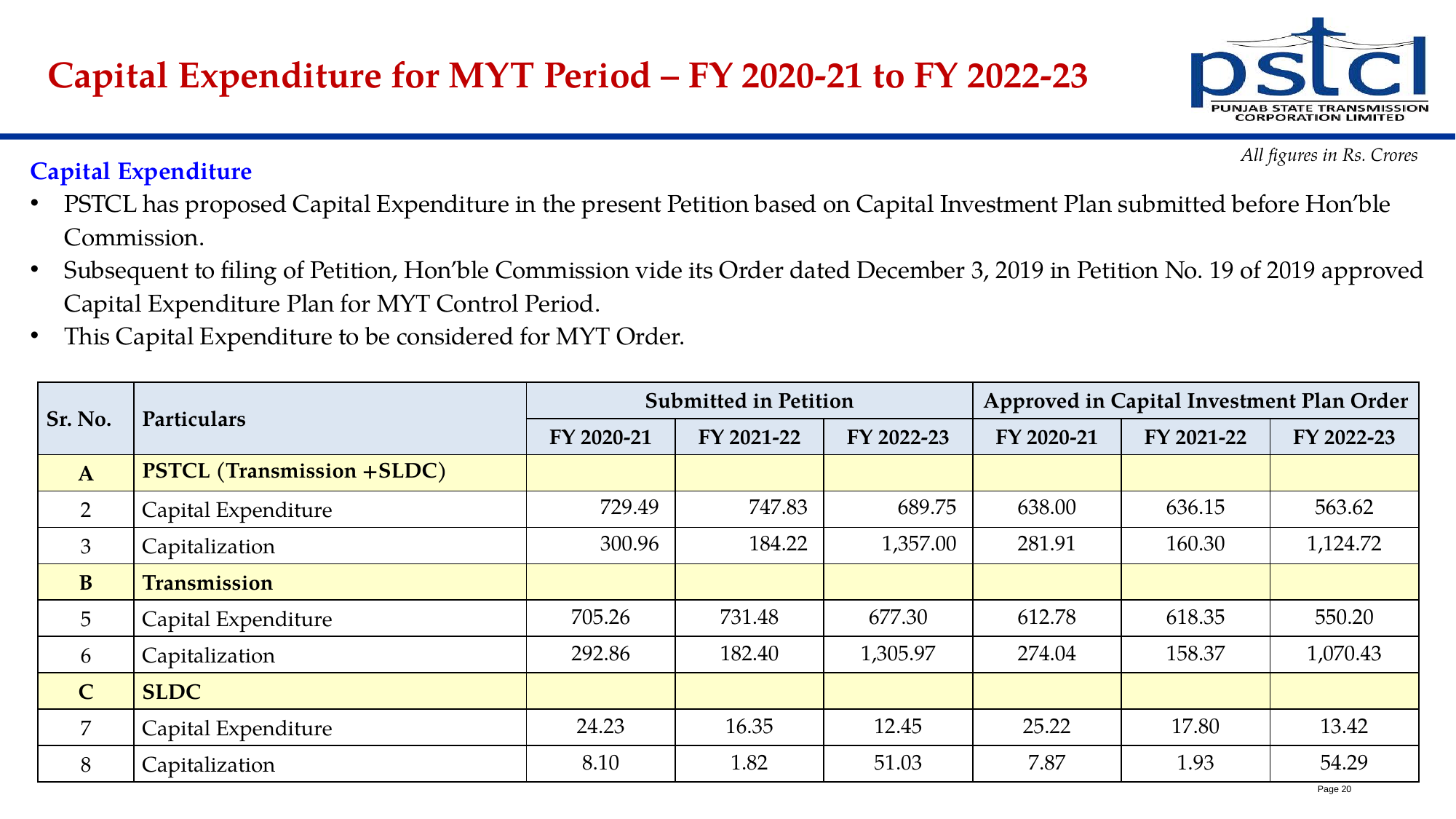

# Capital Expenditure for MYT Period – FY 2020-21 to FY 2022-23
All figures in Rs. Crores
Capital Expenditure
PSTCL has proposed Capital Expenditure in the present Petition based on Capital Investment Plan submitted before Hon’ble Commission.
Subsequent to filing of Petition, Hon’ble Commission vide its Order dated December 3, 2019 in Petition No. 19 of 2019 approved Capital Expenditure Plan for MYT Control Period.
This Capital Expenditure to be considered for MYT Order.
| Sr. No. | Particulars | Submitted in Petition |  |  | Approved in Capital Investment Plan Order |  |  |
| --- | --- | --- | --- | --- | --- | --- | --- |
|  |  | FY 2020-21 | FY 2021-22 | FY 2022-23 | FY 2020-21 | FY 2021-22 | FY 2022-23 |
| A | PSTCL (Transmission +SLDC) |  |  |  |  |  |  |
| 2 | Capital Expenditure | 729.49 | 747.83 | 689.75 | 638.00 | 636.15 | 563.62 |
| 3 | Capitalization | 300.96 | 184.22 | 1,357.00 | 281.91 | 160.30 | 1,124.72 |
| B | Transmission |  |  |  |  |  |  |
| 5 | Capital Expenditure | 705.26 | 731.48 | 677.30 | 612.78 | 618.35 | 550.20 |
| 6 | Capitalization | 292.86 | 182.40 | 1,305.97 | 274.04 | 158.37 | 1,070.43 |
| C | SLDC |  |  |  |  |  |  |
| 7 | Capital Expenditure | 24.23 | 16.35 | 12.45 | 25.22 | 17.80 | 13.42 |
| 8 | Capitalization | 8.10 | 1.82 | 51.03 | 7.87 | 1.93 | 54.29 |